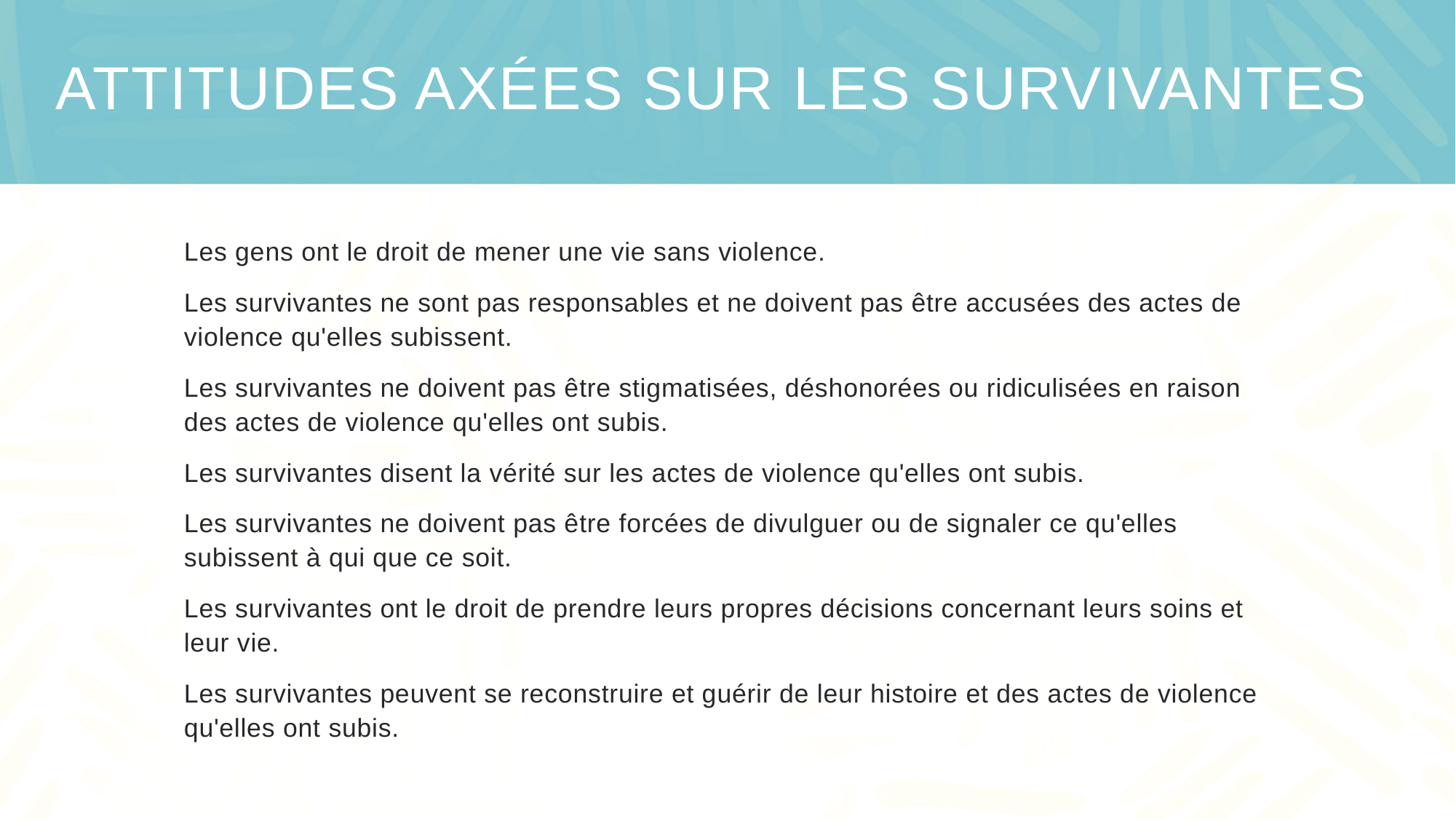

# Attitudes axées sur les survivantes
Les gens ont le droit de mener une vie sans violence.
Les survivantes ne sont pas responsables et ne doivent pas être accusées des actes de violence qu'elles subissent.
Les survivantes ne doivent pas être stigmatisées, déshonorées ou ridiculisées en raison des actes de violence qu'elles ont subis.
Les survivantes disent la vérité sur les actes de violence qu'elles ont subis.
Les survivantes ne doivent pas être forcées de divulguer ou de signaler ce qu'elles subissent à qui que ce soit.
Les survivantes ont le droit de prendre leurs propres décisions concernant leurs soins et leur vie.
Les survivantes peuvent se reconstruire et guérir de leur histoire et des actes de violence qu'elles ont subis.